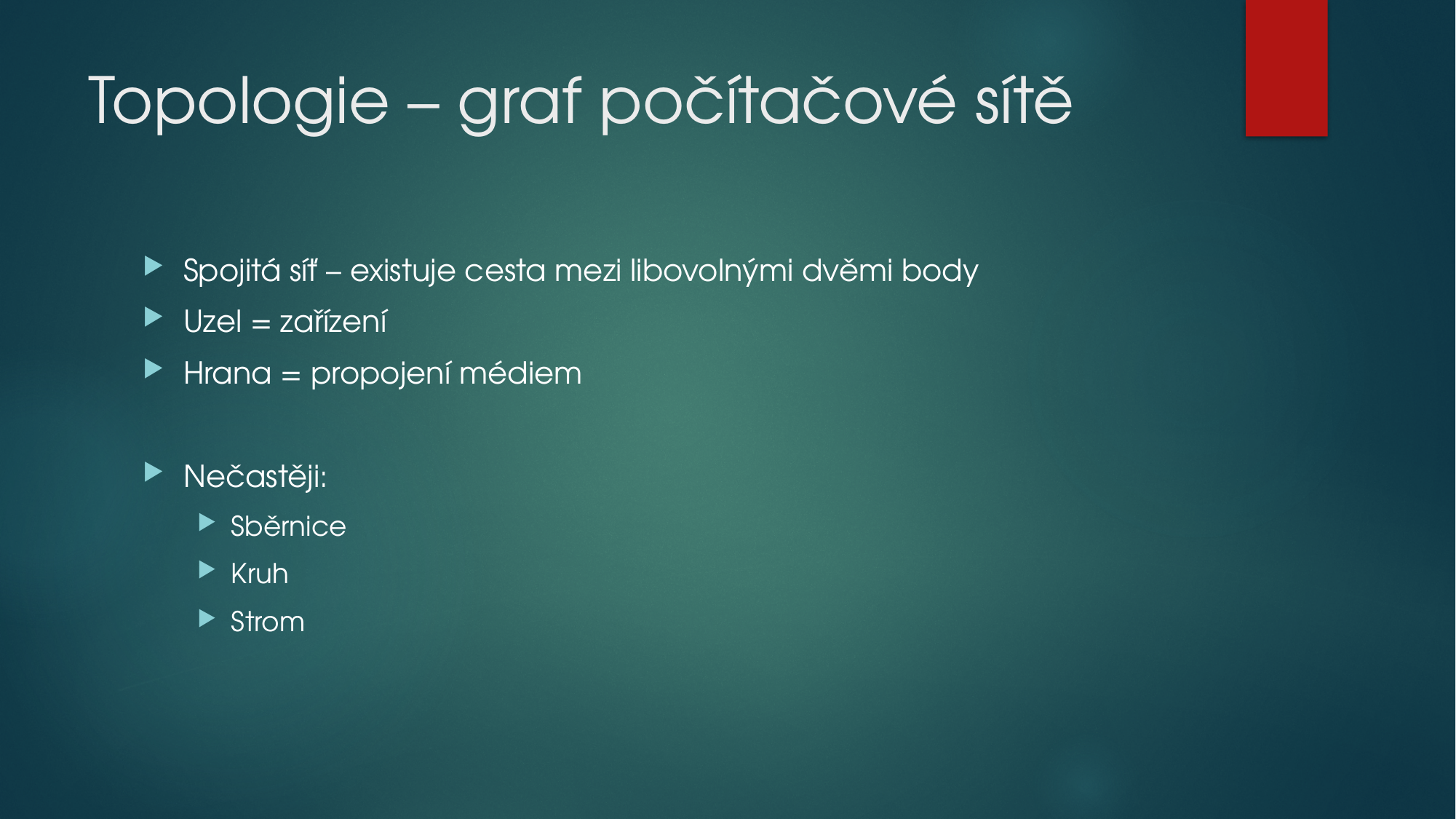

# Topologie – graf počítačové sítě
Spojitá síť – existuje cesta mezi libovolnými dvěmi body
Uzel = zařízení
Hrana = propojení médiem

Nečastěji:
Sběrnice
Kruh
Strom